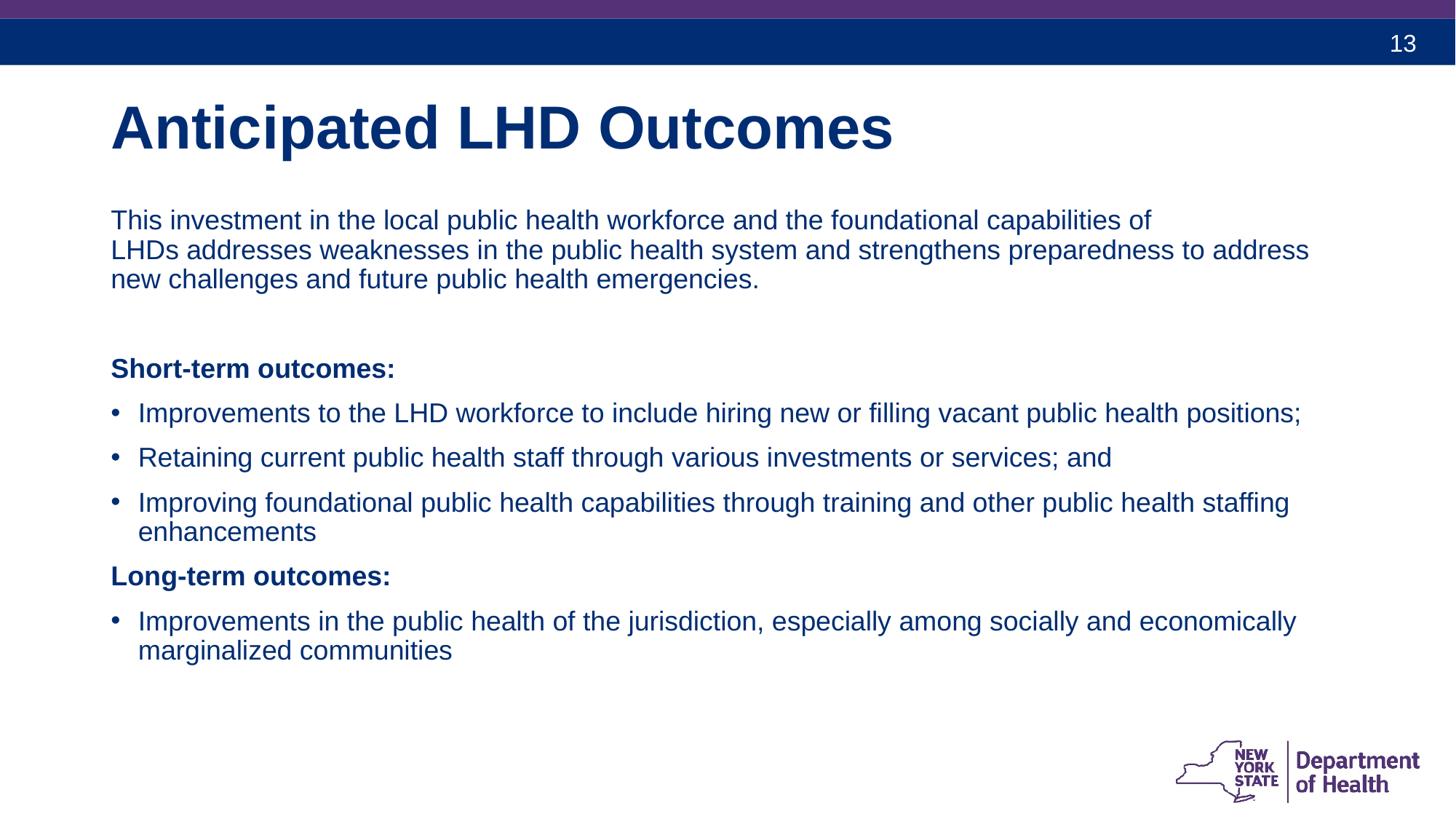

# Anticipated LHD Outcomes
This investment in the local public health workforce and the foundational capabilities of LHDs addresses weaknesses in the public health system and strengthens preparedness to address new challenges and future public health emergencies.

Short-term outcomes:
Improvements to the LHD workforce to include hiring new or filling vacant public health positions;
Retaining current public health staff through various investments or services; and
Improving foundational public health capabilities through training and other public health staffing enhancements
Long-term outcomes:
Improvements in the public health of the jurisdiction, especially among socially and economically marginalized communities